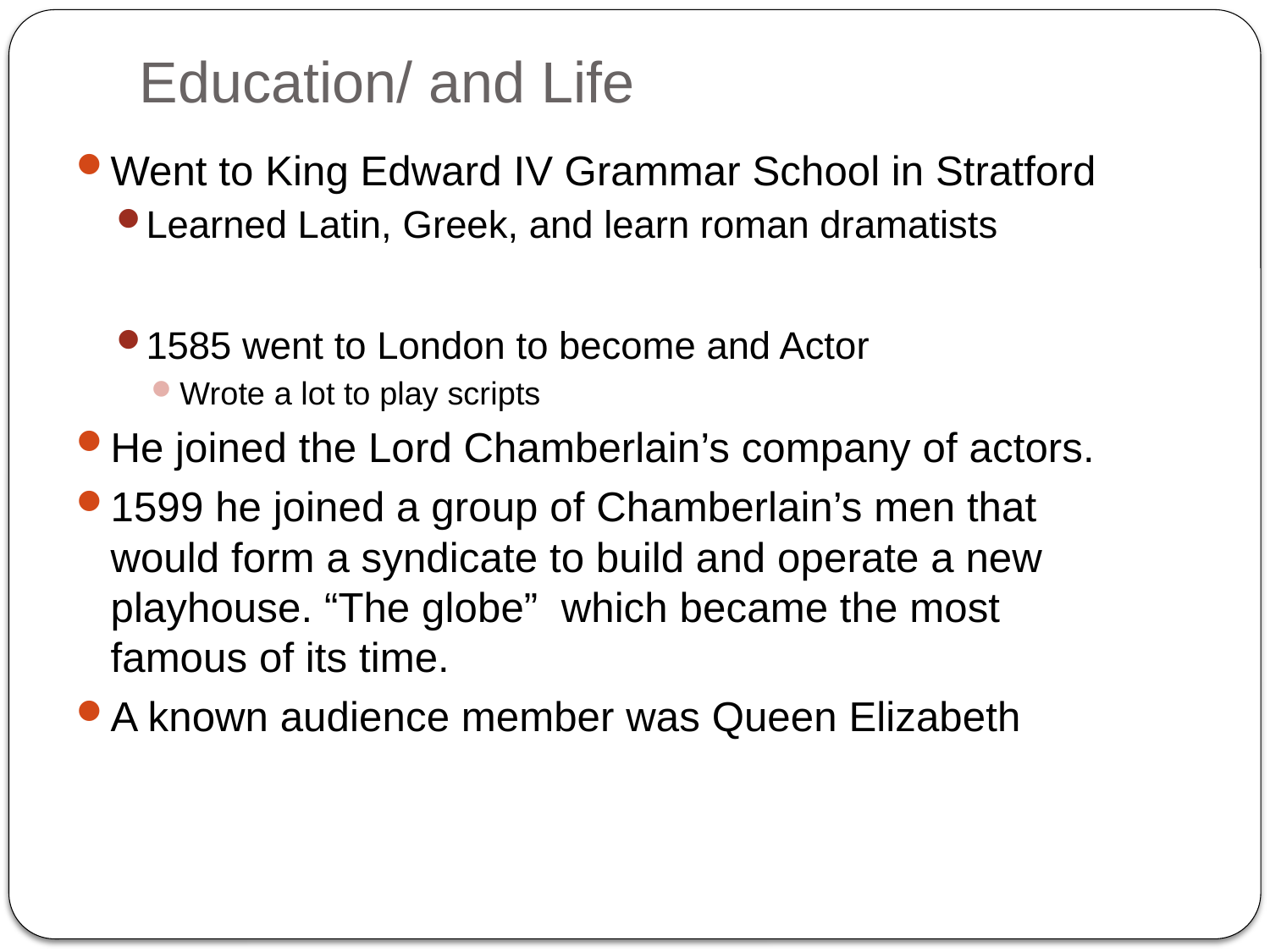

# Education/ and Life
Went to King Edward IV Grammar School in Stratford
Learned Latin, Greek, and learn roman dramatists

1585 went to London to become and Actor
Wrote a lot to play scripts
He joined the Lord Chamberlain’s company of actors.
1599 he joined a group of Chamberlain’s men that would form a syndicate to build and operate a new playhouse. “The globe”  which became the most famous of its time.
A known audience member was Queen Elizabeth